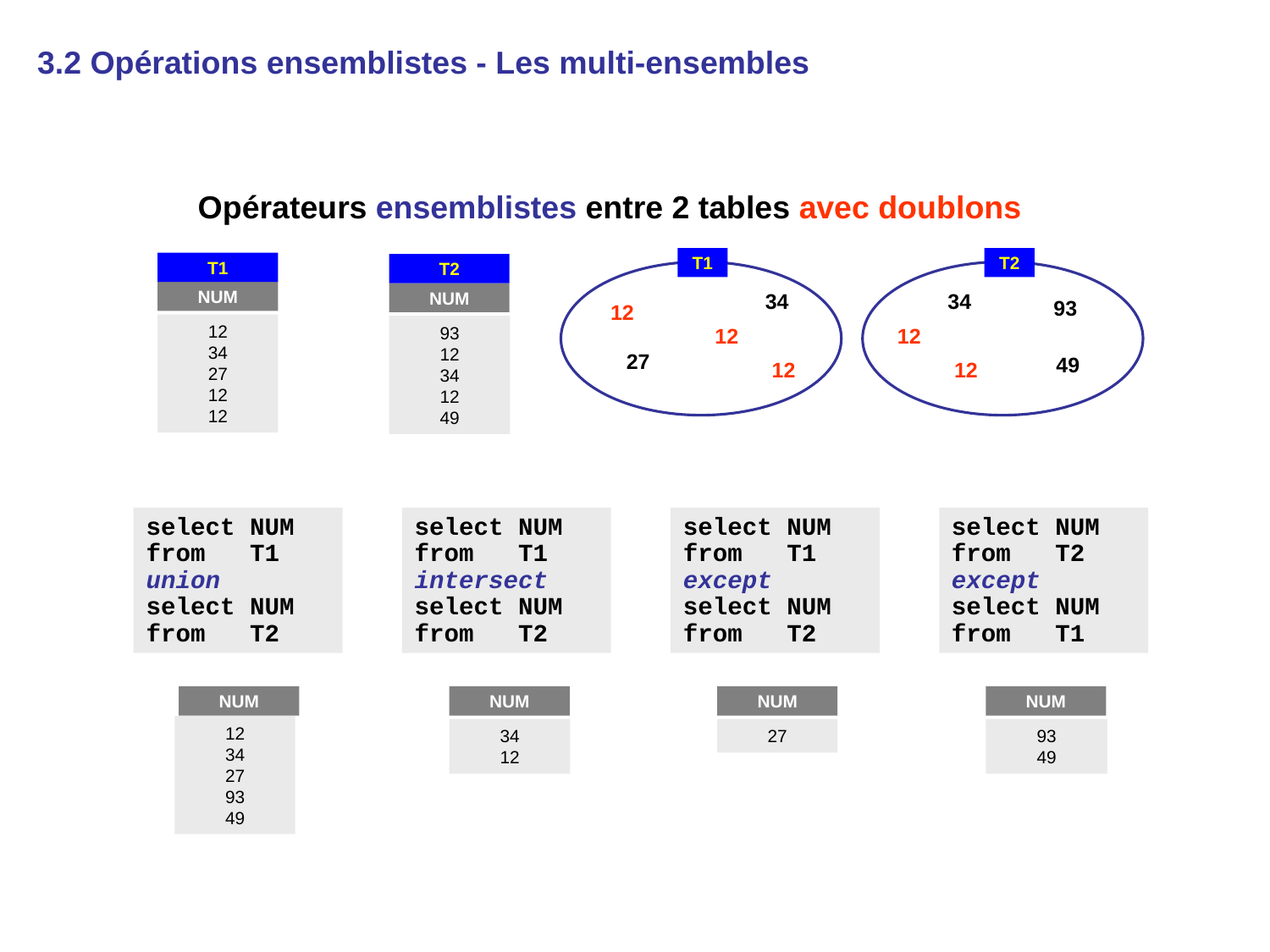

3.2 Opérations ensemblistes - Les multi-ensembles
Opérateurs ensemblistes entre 2 tables avec doublons
T1
T2
T1
T2

NUM
34
34
NUM
93
12
12
34
27
12
12
93
12
34
12
49
12
12
27
49
12
12
select NUM
from   T1
union
select NUM
from   T2
select NUM
from   T1
intersect
select NUM
from   T2
NUM
34
12
select NUM
from   T1
except
select NUM
from   T2
NUM
27
select NUM
from   T2
except
select NUM
from   T1
NUM
93
49
NUM
12
34
27
93
49